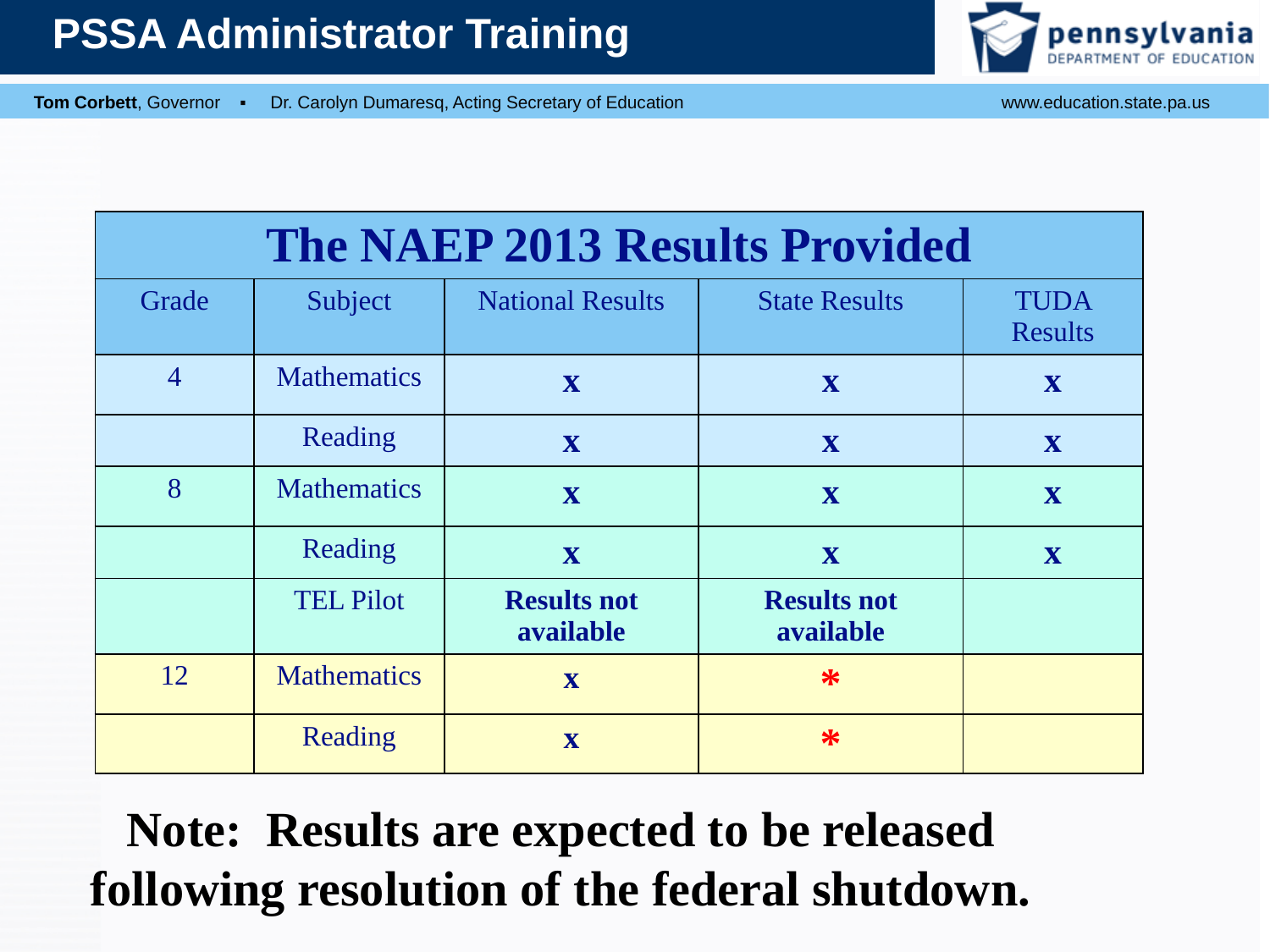

#
| The NAEP 2013 Results Provided |  |  |  |  |
| --- | --- | --- | --- | --- |
| Grade | Subject | National Results | State Results | TUDA Results |
| 4 | Mathematics | x | x | x |
|  | Reading | x | x | x |
| 8 | Mathematics | x | x | x |
|  | Reading | x | x | x |
|  | TEL Pilot | Results not available | Results not available |  |
| 12 | Mathematics | x | \* |  |
|  | Reading | x | \* |  |
Note:  Results are expected to be released following resolution of the federal shutdown.